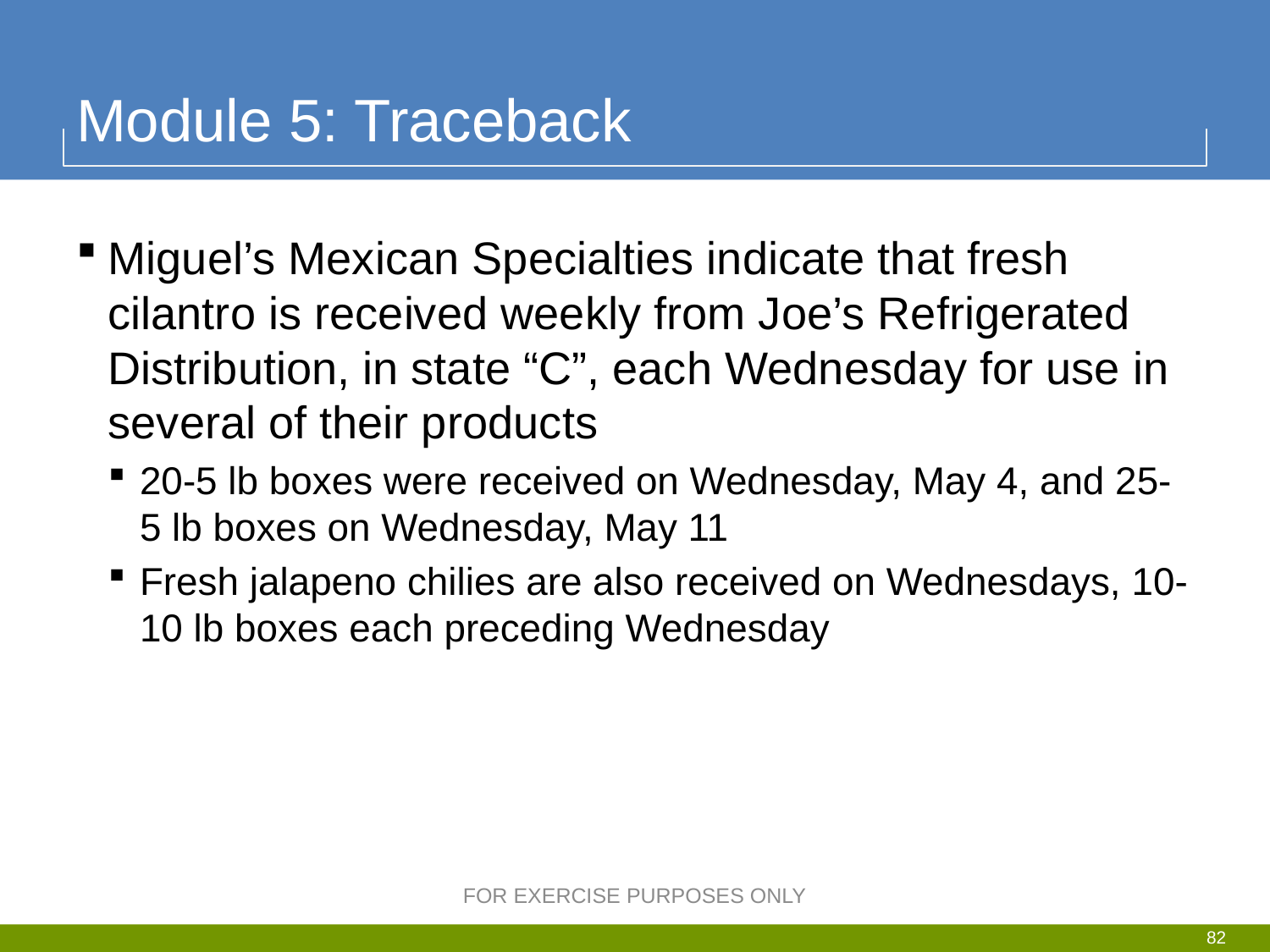

# Module 5: Traceback
Miguel’s Mexican Specialties indicate that fresh cilantro is received weekly from Joe’s Refrigerated Distribution, in state “C”, each Wednesday for use in several of their products
20-5 lb boxes were received on Wednesday, May 4, and 25- 5 lb boxes on Wednesday, May 11
Fresh jalapeno chilies are also received on Wednesdays, 10-10 lb boxes each preceding Wednesday

FOR EXERCISE PURPOSES ONLY